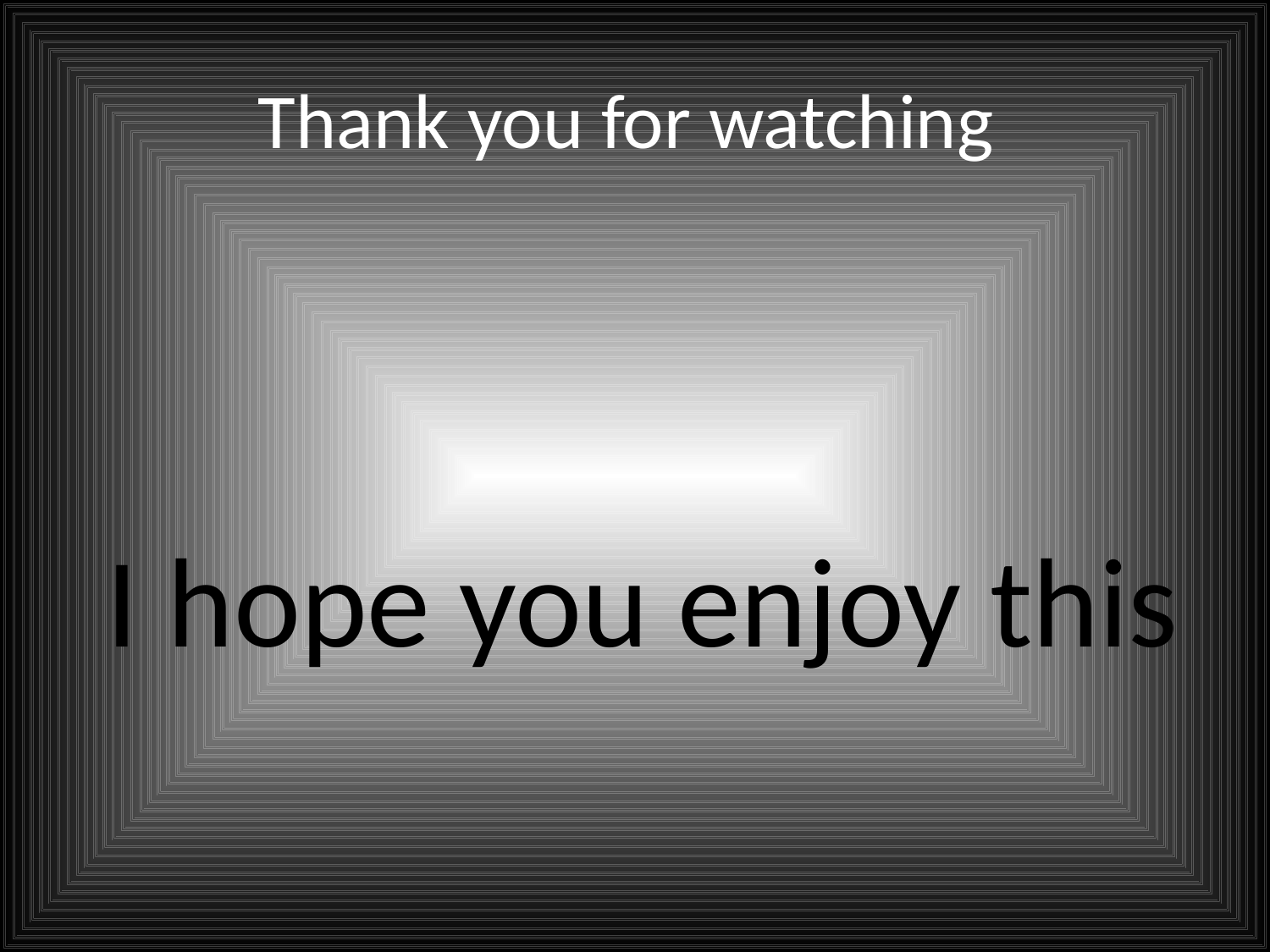

# Thank you for watching
I hope you enjoy this